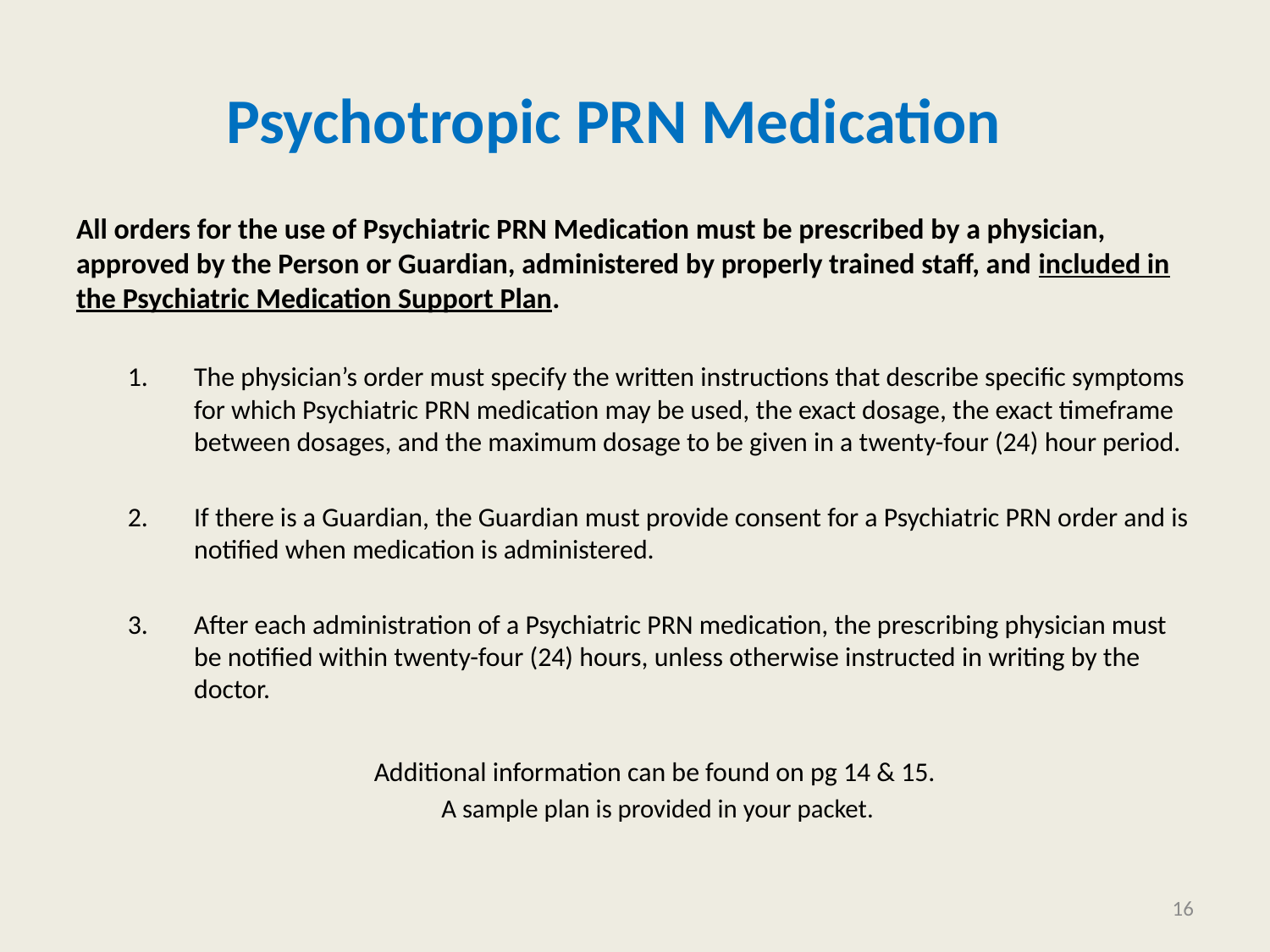

Psychotropic PRN Medication

All orders for the use of Psychiatric PRN Medication must be prescribed by a physician, approved by the Person or Guardian, administered by properly trained staff, and included in the Psychiatric Medication Support Plan.

The physician’s order must specify the written instructions that describe specific symptoms for which Psychiatric PRN medication may be used, the exact dosage, the exact timeframe between dosages, and the maximum dosage to be given in a twenty-four (24) hour period.

If there is a Guardian, the Guardian must provide consent for a Psychiatric PRN order and is notified when medication is administered.

After each administration of a Psychiatric PRN medication, the prescribing physician must be notified within twenty-four (24) hours, unless otherwise instructed in writing by the doctor.

Additional information can be found on pg 14 & 15.
A sample plan is provided in your packet.

16